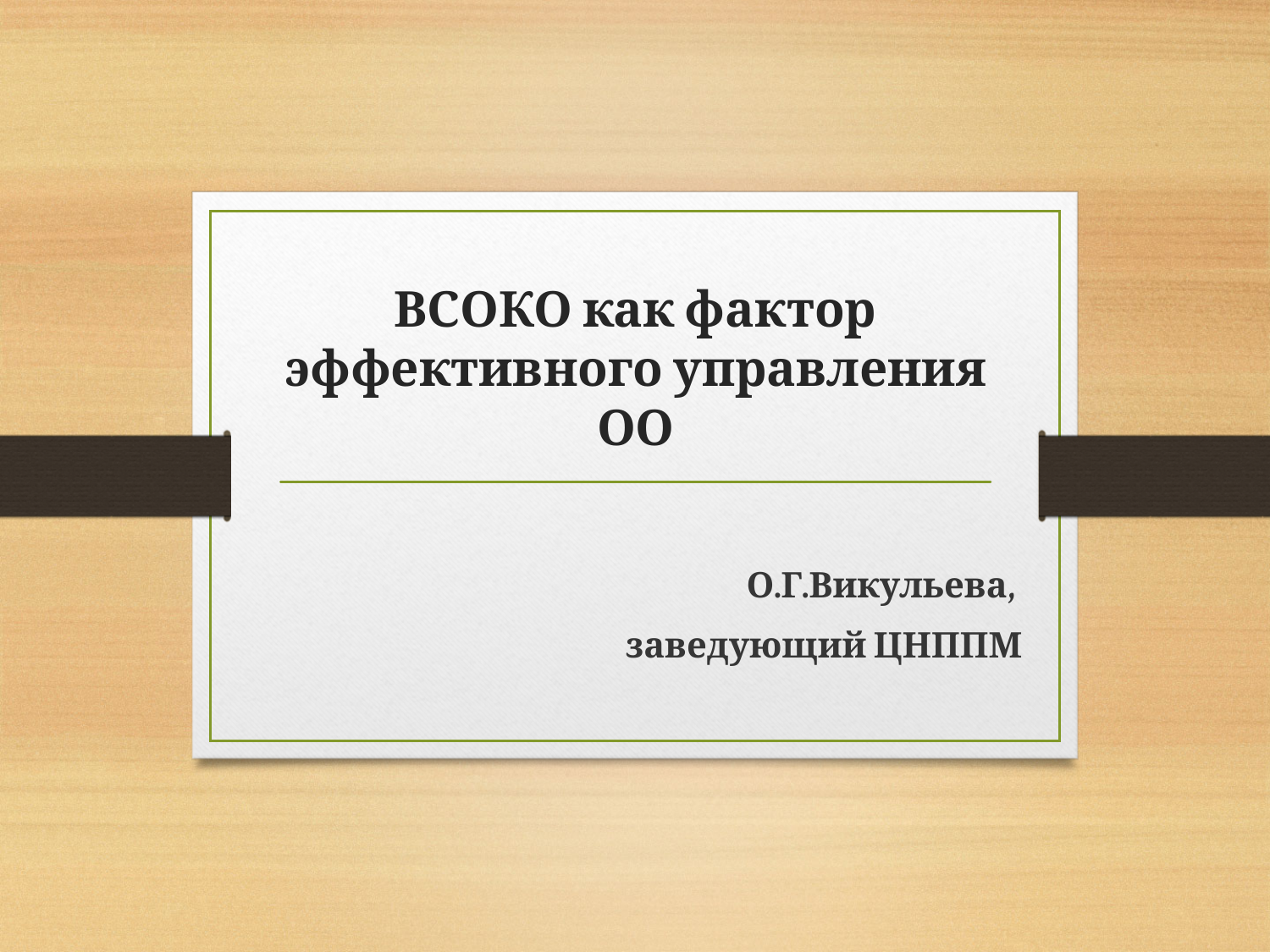

# ВСОКО как фактор эффективного управления ОО
О.Г.Викульева,
заведующий ЦНППМ